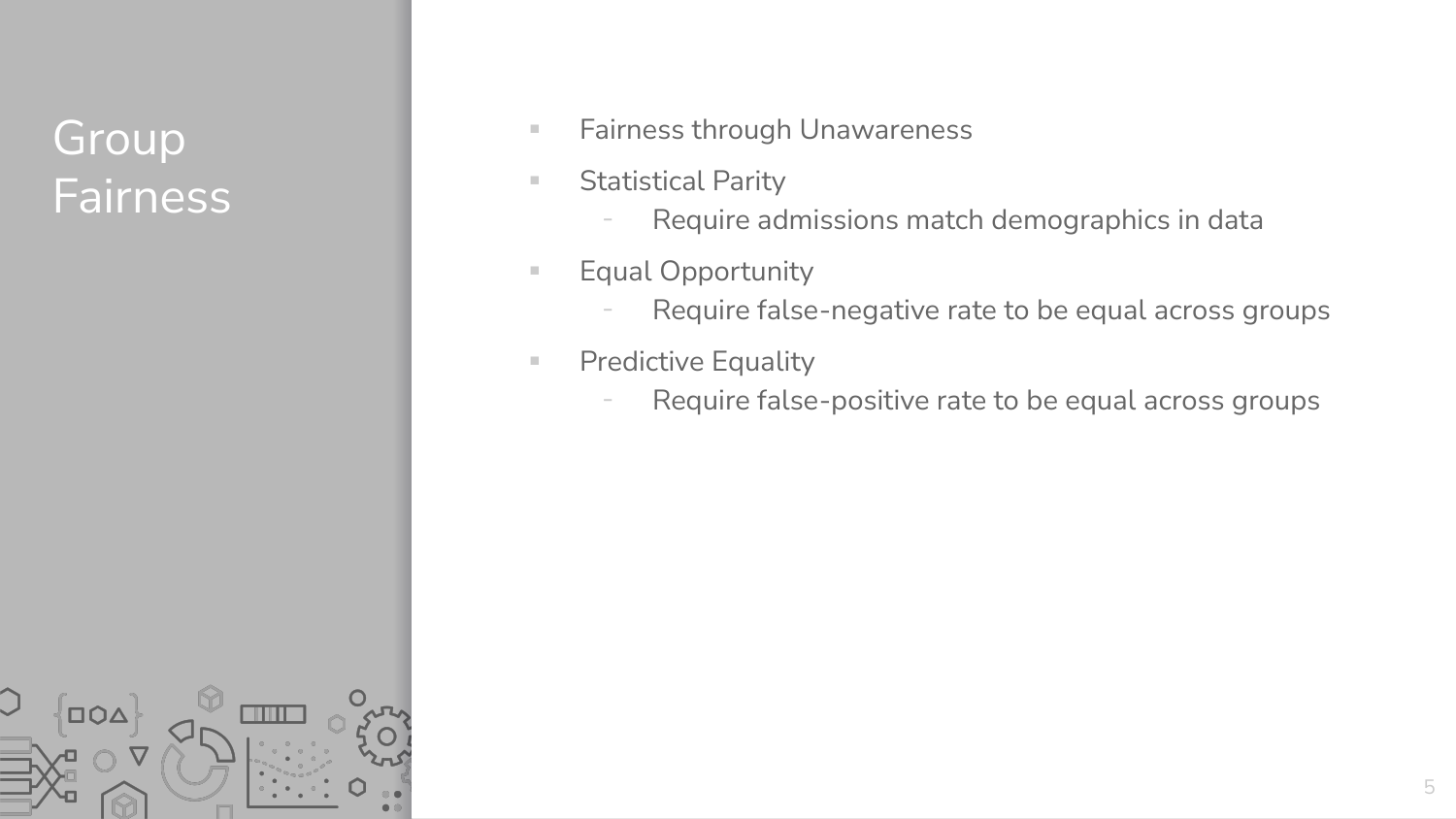

# Group Fairness
Fairness through Unawareness
Statistical Parity
Require admissions match demographics in data
Equal Opportunity
Require false-negative rate to be equal across groups
Predictive Equality
Require false-positive rate to be equal across groups

5